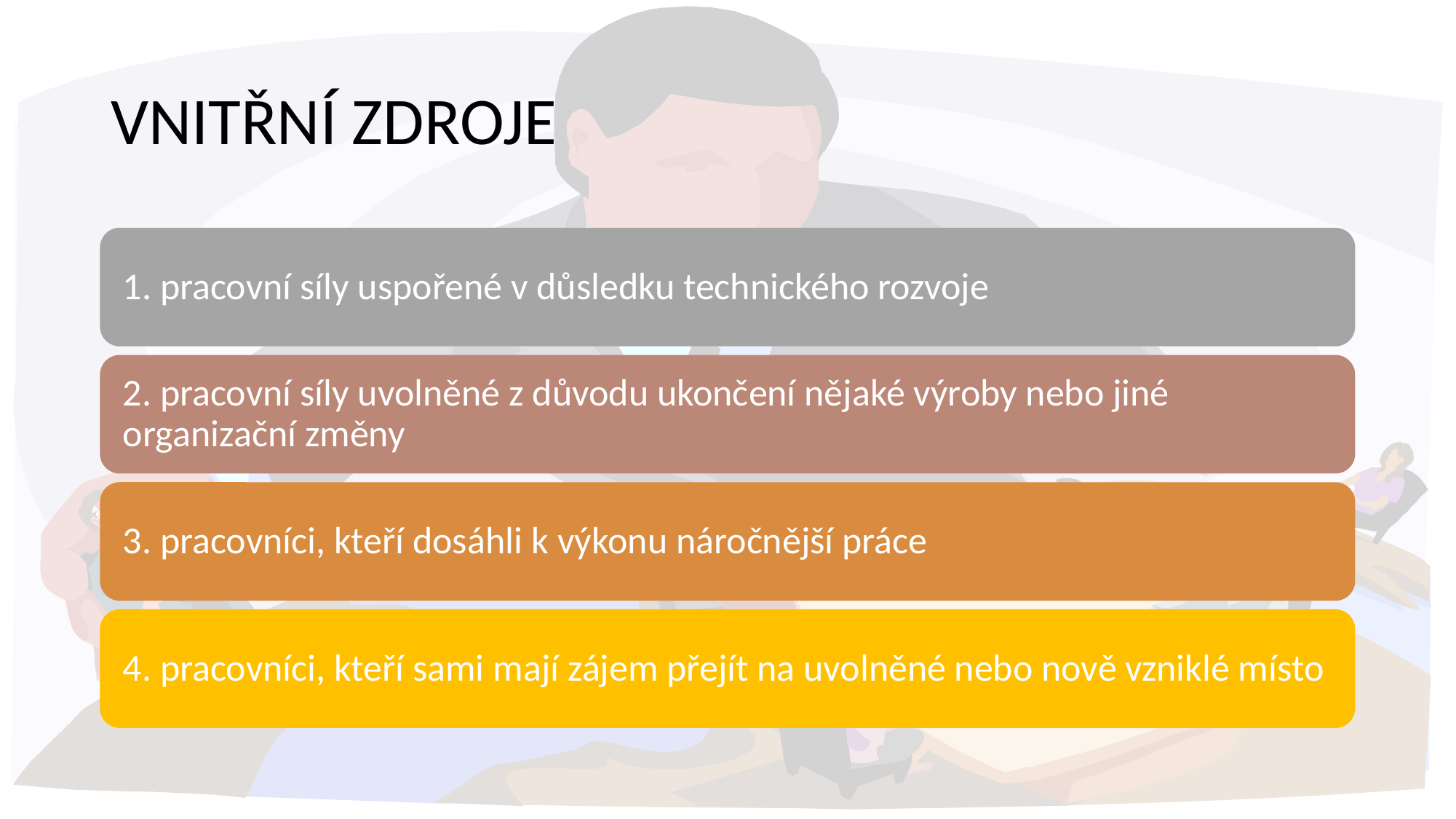

# VNITŘNÍ ZDROJE
1. pracovní síly uspořené v důsledku technického rozvoje
2. pracovní síly uvolněné z důvodu ukončení nějaké výroby nebo jiné organizační změny
3. pracovníci, kteří dosáhli k výkonu náročnější práce
4. pracovníci, kteří sami mají zájem přejít na uvolněné nebo nově vzniklé místo